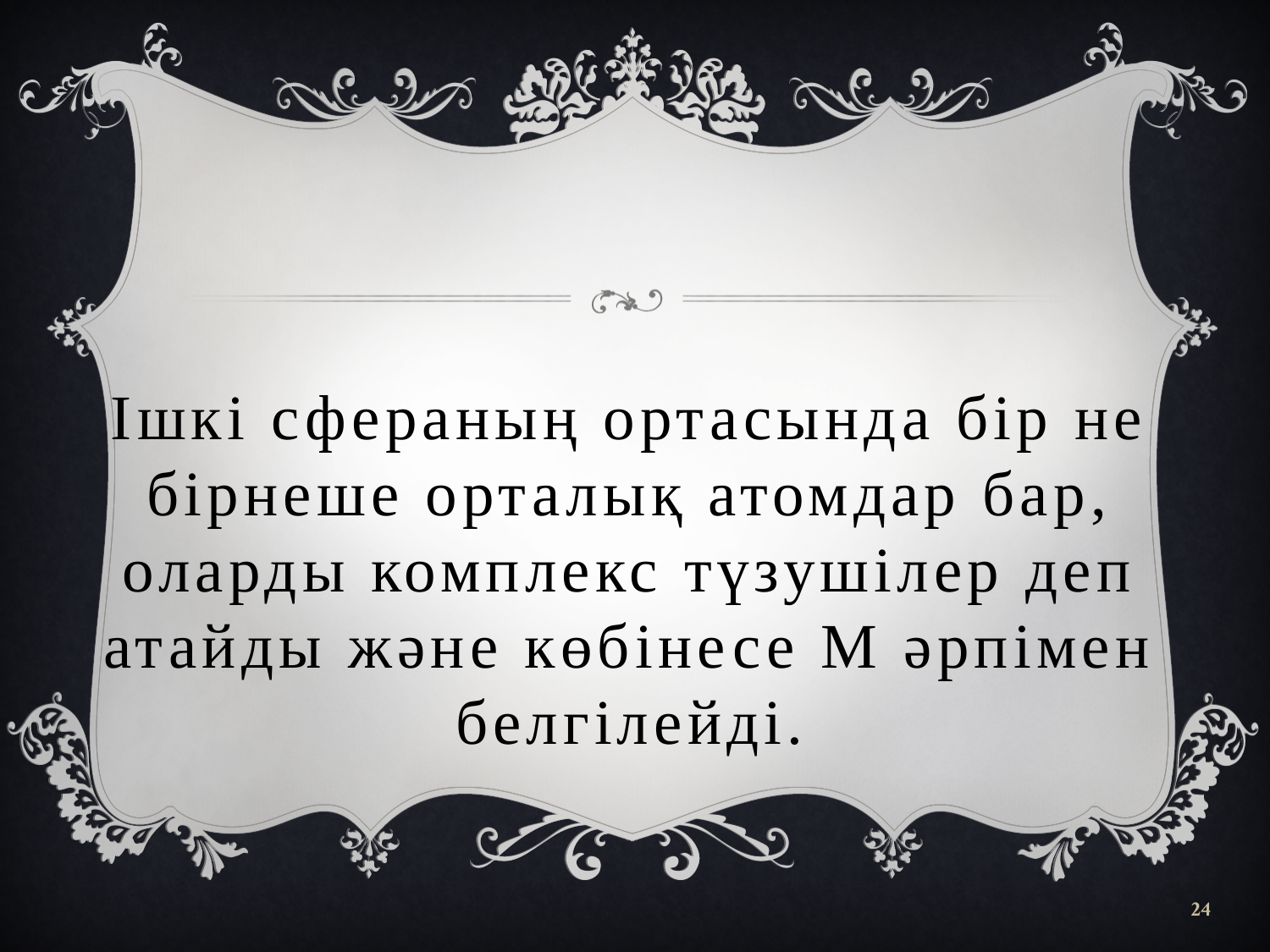

Ішкі сфераның ортасында бір не бірнеше орталық атомдар бар, оларды комплекс түзушілер деп атайды және көбінесе М әрпімен белгілейді.

24